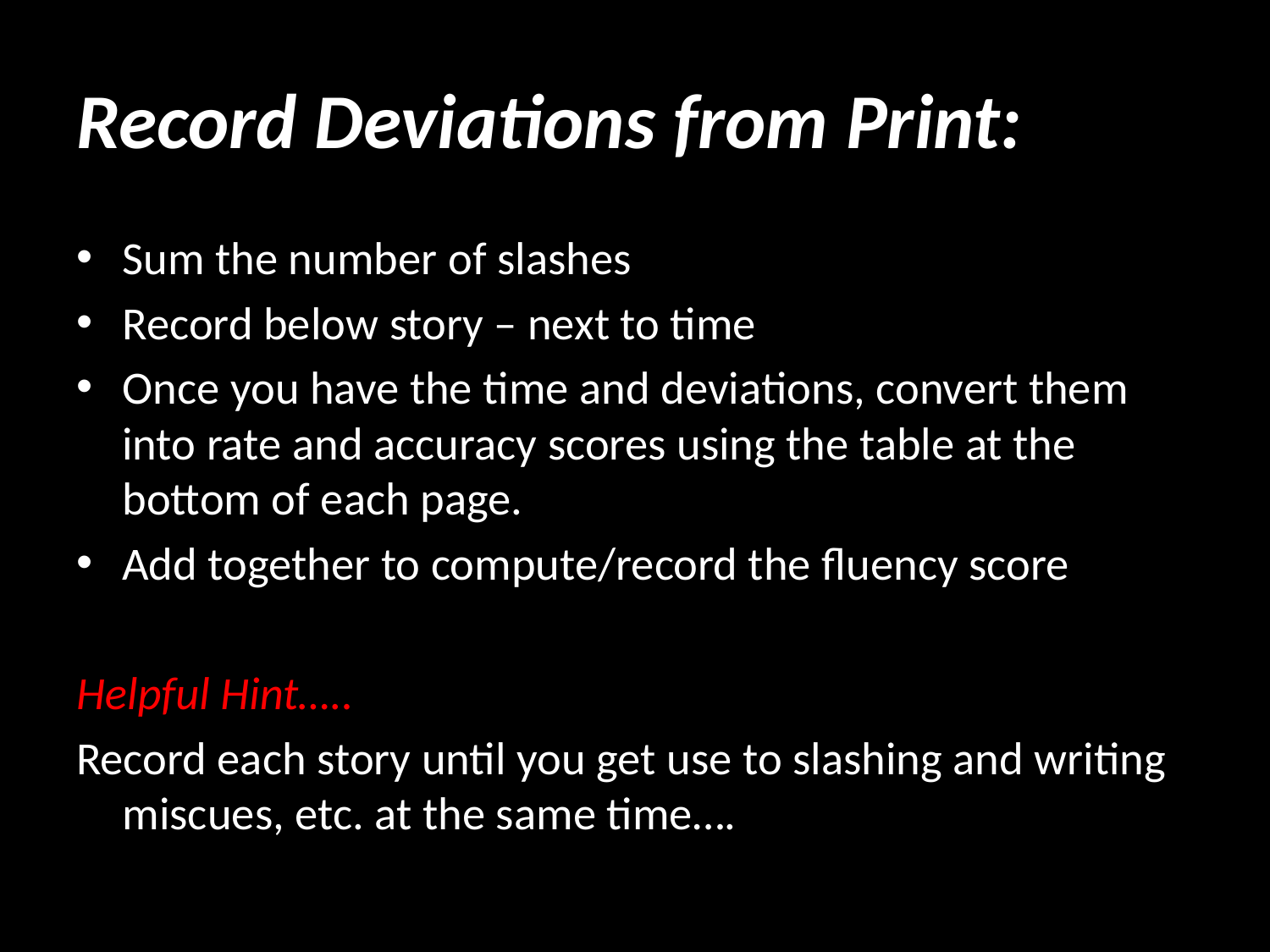

# Record Deviations from Print:
Sum the number of slashes
Record below story – next to time
Once you have the time and deviations, convert them into rate and accuracy scores using the table at the bottom of each page.
Add together to compute/record the fluency score

Helpful Hint…..
Record each story until you get use to slashing and writing miscues, etc. at the same time….